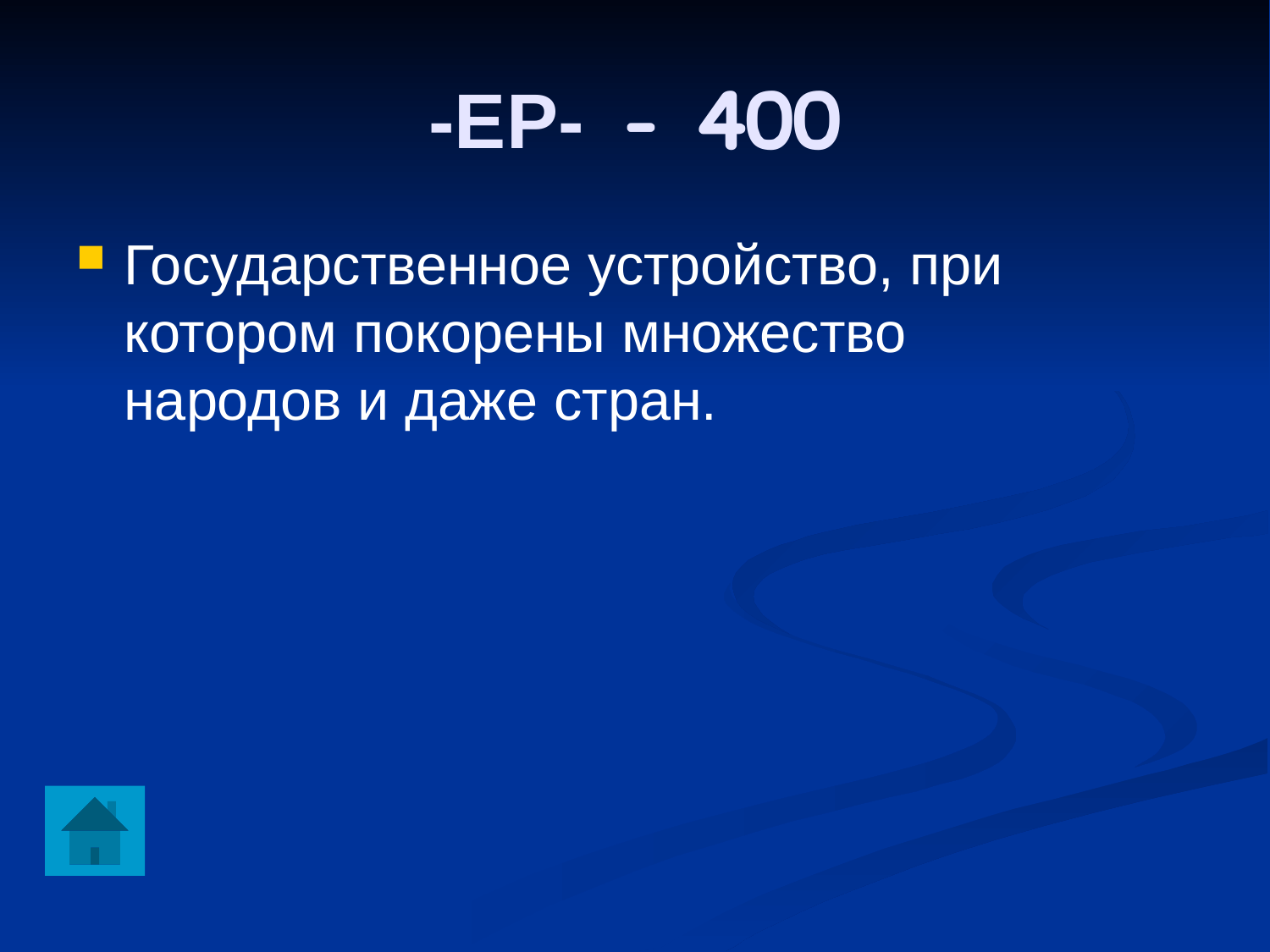

-ЕР- - 400
Государственное устройство, при котором покорены множество народов и даже стран.